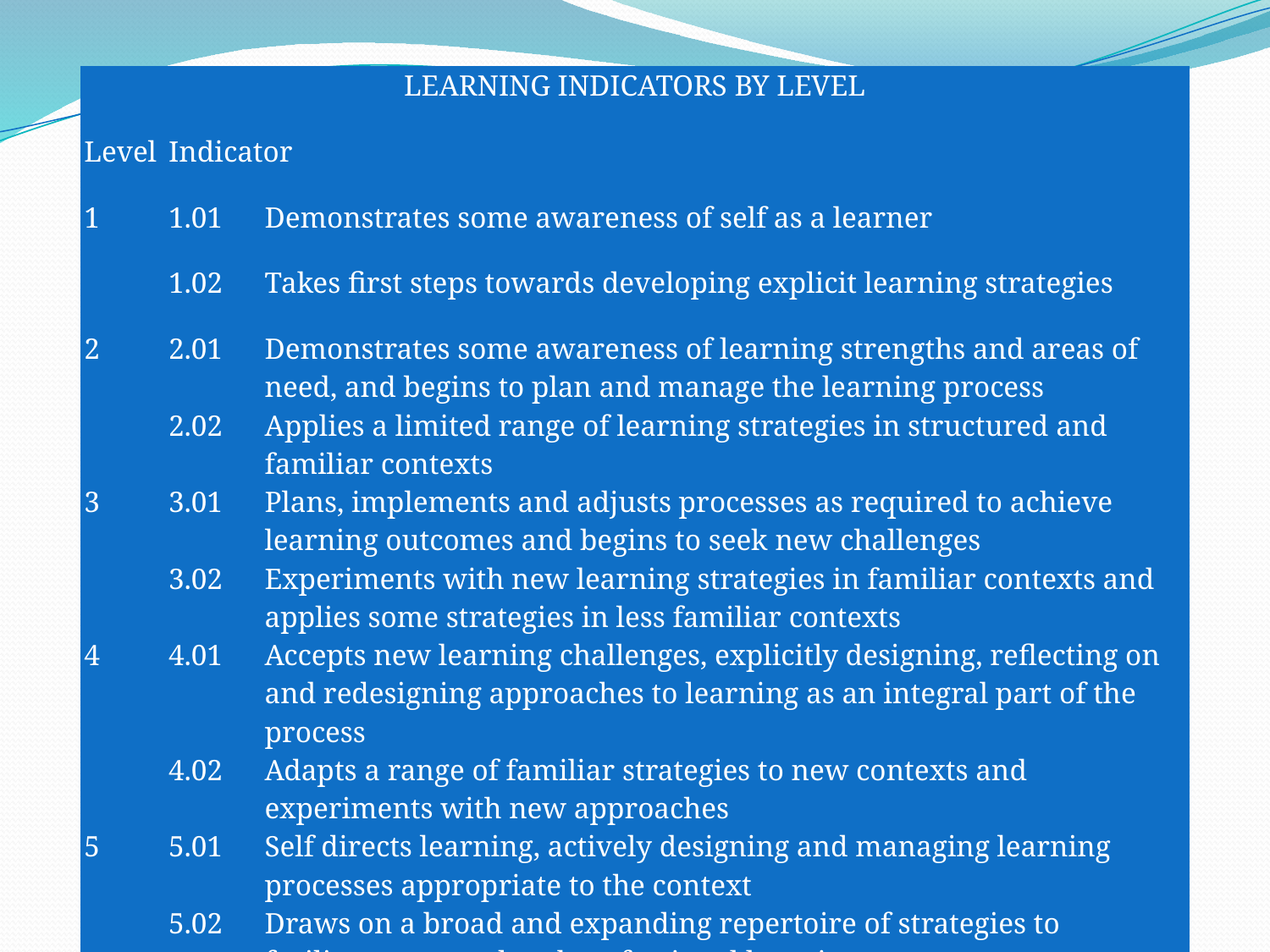

| LEARNING INDICATORS BY LEVEL |  |  |
| --- | --- | --- |
| Level | Indicator |  |
| 1 | 1.01 | Demonstrates some awareness of self as a learner |
|  | 1.02 | Takes first steps towards developing explicit learning strategies |
| 2 | 2.01 | Demonstrates some awareness of learning strengths and areas of need, and begins to plan and manage the learning process |
|  | 2.02 | Applies a limited range of learning strategies in structured and familiar contexts |
| 3 | 3.01 | Plans, implements and adjusts processes as required to achieve learning outcomes and begins to seek new challenges |
|  | 3.02 | Experiments with new learning strategies in familiar contexts and applies some strategies in less familiar contexts |
| 4 | 4.01 | Accepts new learning challenges, explicitly designing, reflecting on and redesigning approaches to learning as an integral part of the process |
|  | 4.02 | Adapts a range of familiar strategies to new contexts and experiments with new approaches |
| 5 | 5.01 | Self directs learning, actively designing and managing learning processes appropriate to the context |
|  | 5.02 | Draws on a broad and expanding repertoire of strategies to facilitate personal and professional learning |